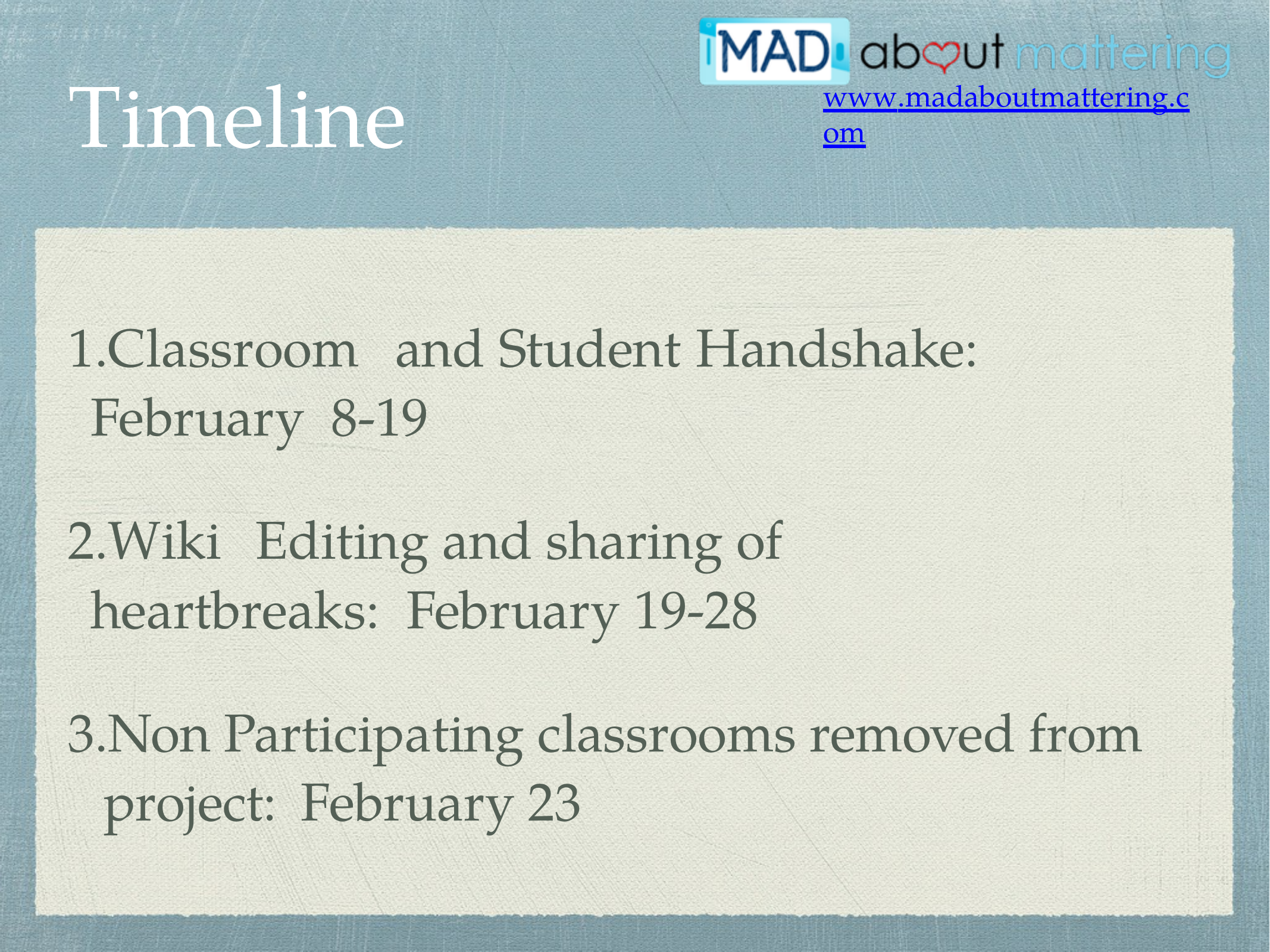

# Timeline
www.madaboutmattering.com
Classroom	and Student	Handshake:	February  8-19

Wiki	Editing and sharing of	heartbreaks:  February 19-28

Non Participating classrooms removed from  project:	February 23